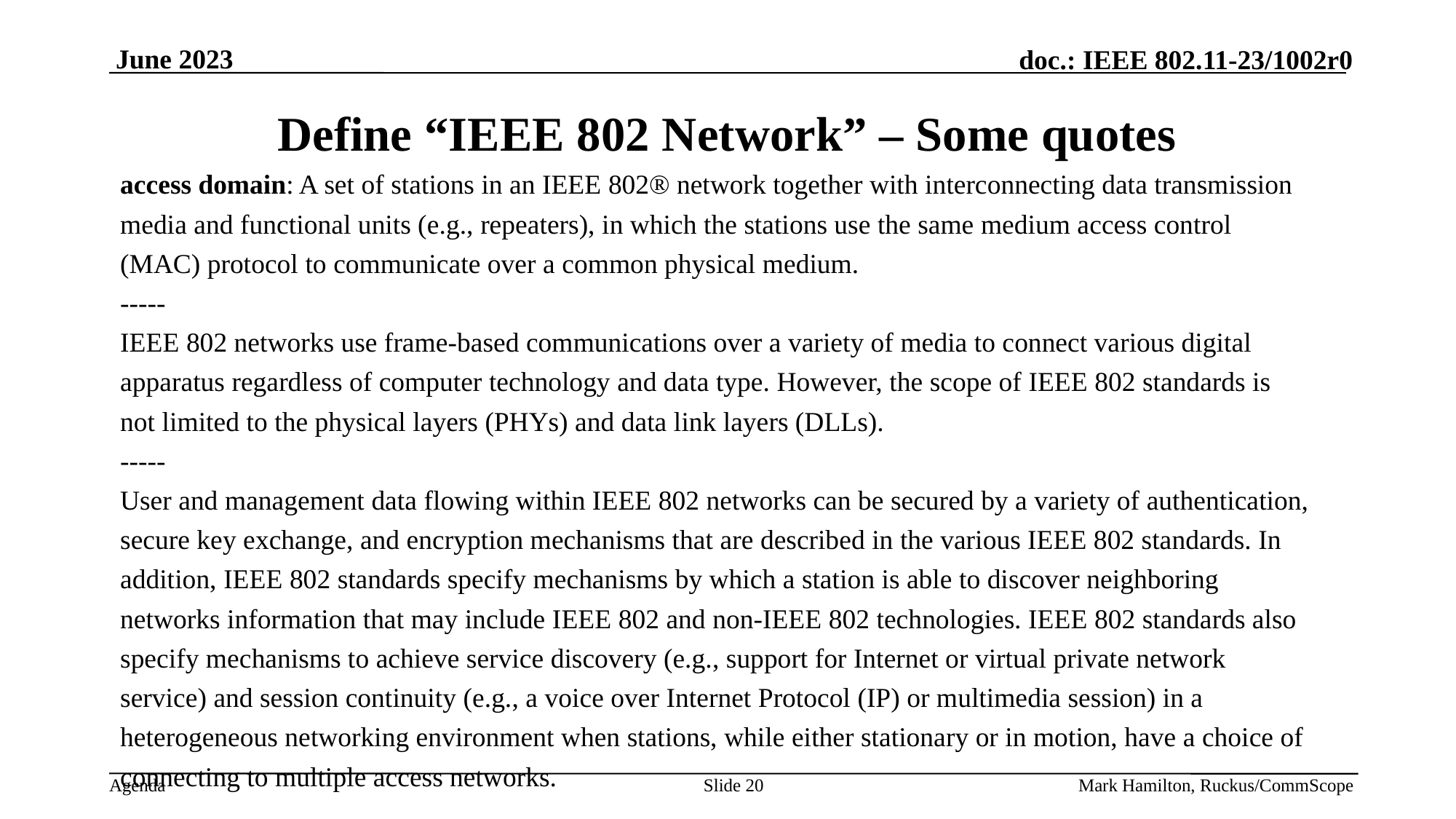

# Define “IEEE 802 Network” – Some quotes
access domain: A set of stations in an IEEE 802® network together with interconnecting data transmission
media and functional units (e.g., repeaters), in which the stations use the same medium access control
(MAC) protocol to communicate over a common physical medium.
-----
IEEE 802 networks use frame-based communications over a variety of media to connect various digital
apparatus regardless of computer technology and data type. However, the scope of IEEE 802 standards is
not limited to the physical layers (PHYs) and data link layers (DLLs).
-----
User and management data flowing within IEEE 802 networks can be secured by a variety of authentication,
secure key exchange, and encryption mechanisms that are described in the various IEEE 802 standards. In
addition, IEEE 802 standards specify mechanisms by which a station is able to discover neighboring
networks information that may include IEEE 802 and non-IEEE 802 technologies. IEEE 802 standards also
specify mechanisms to achieve service discovery (e.g., support for Internet or virtual private network
service) and session continuity (e.g., a voice over Internet Protocol (IP) or multimedia session) in a
heterogeneous networking environment when stations, while either stationary or in motion, have a choice of
connecting to multiple access networks.
Slide 20